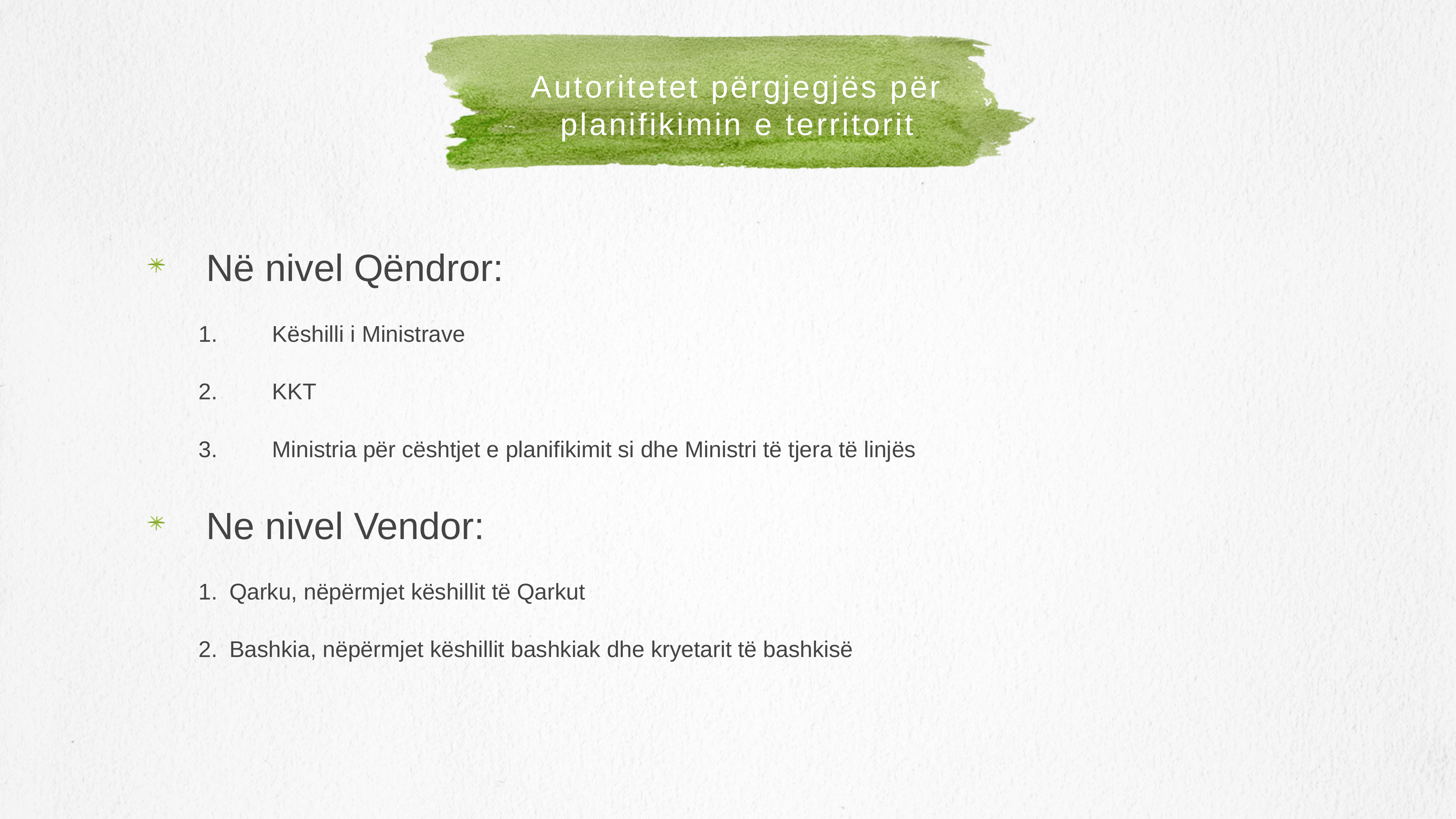

# Autoritetet përgjegjës për planifikimin e territorit
Në nivel Qëndror:
Këshilli i Ministrave
KKT
Ministria për cështjet e planifikimit si dhe Ministri të tjera të linjës
Ne nivel Vendor:
Qarku, nëpërmjet këshillit të Qarkut
Bashkia, nëpërmjet këshillit bashkiak dhe kryetarit të bashkisë